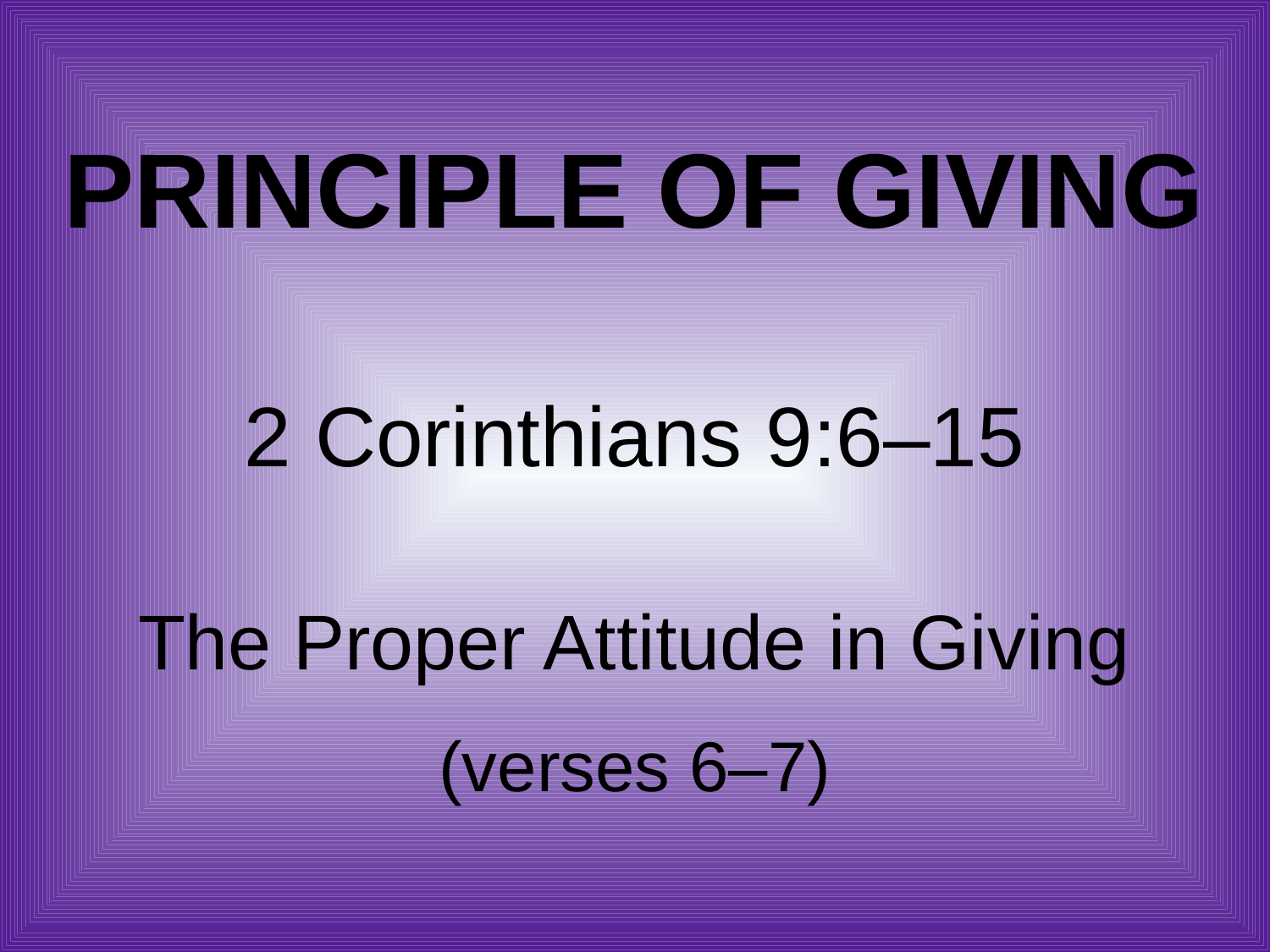

# Principle of Giving
2 Corinthians 9:6–15

The Proper Attitude in Giving
(verses 6–7)